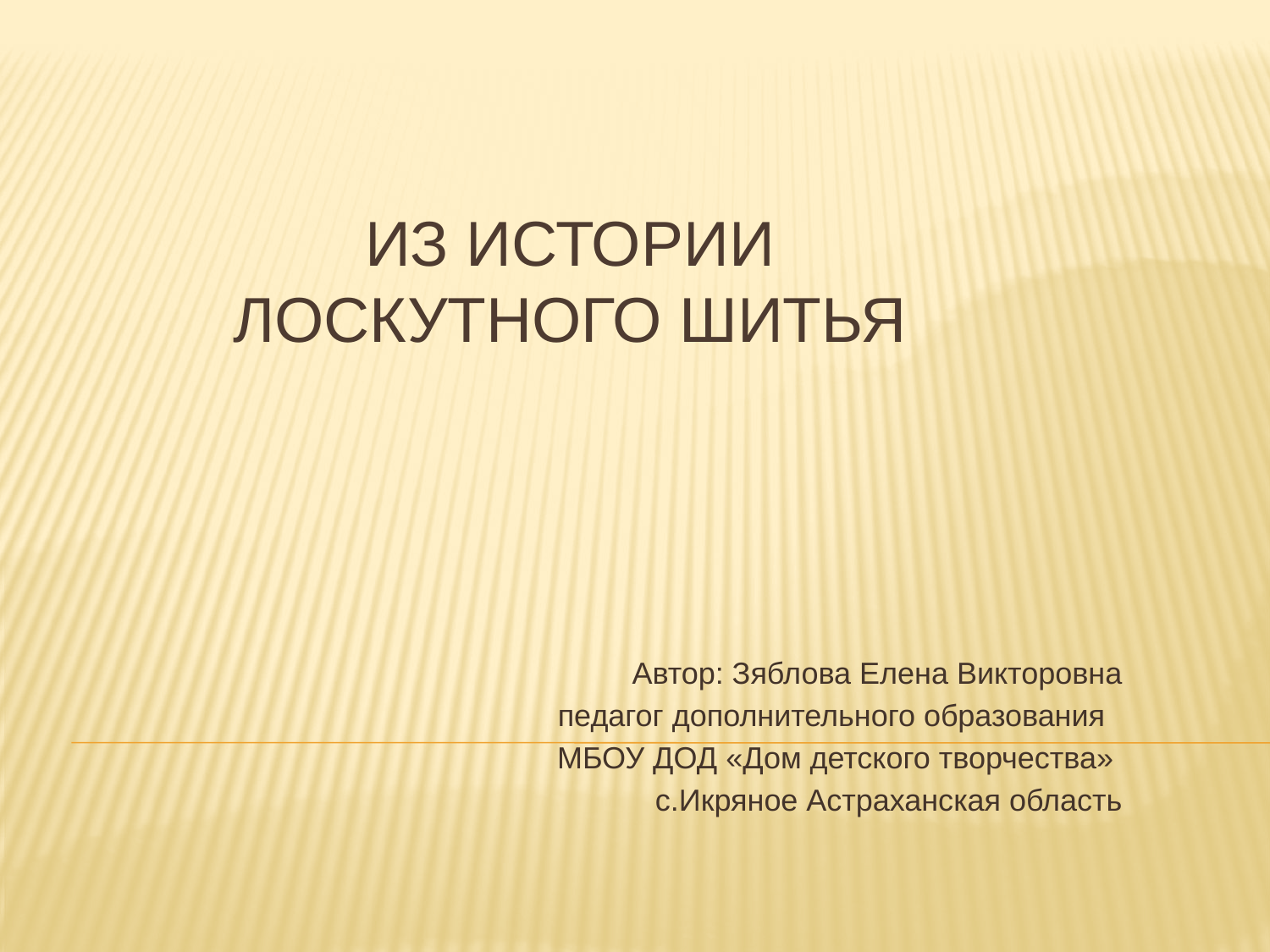

# Из истории лоскутного шитья
Автор: Зяблова Елена Викторовна
педагог дополнительного образования
МБОУ ДОД «Дом детского творчества»
с.Икряное Астраханская область